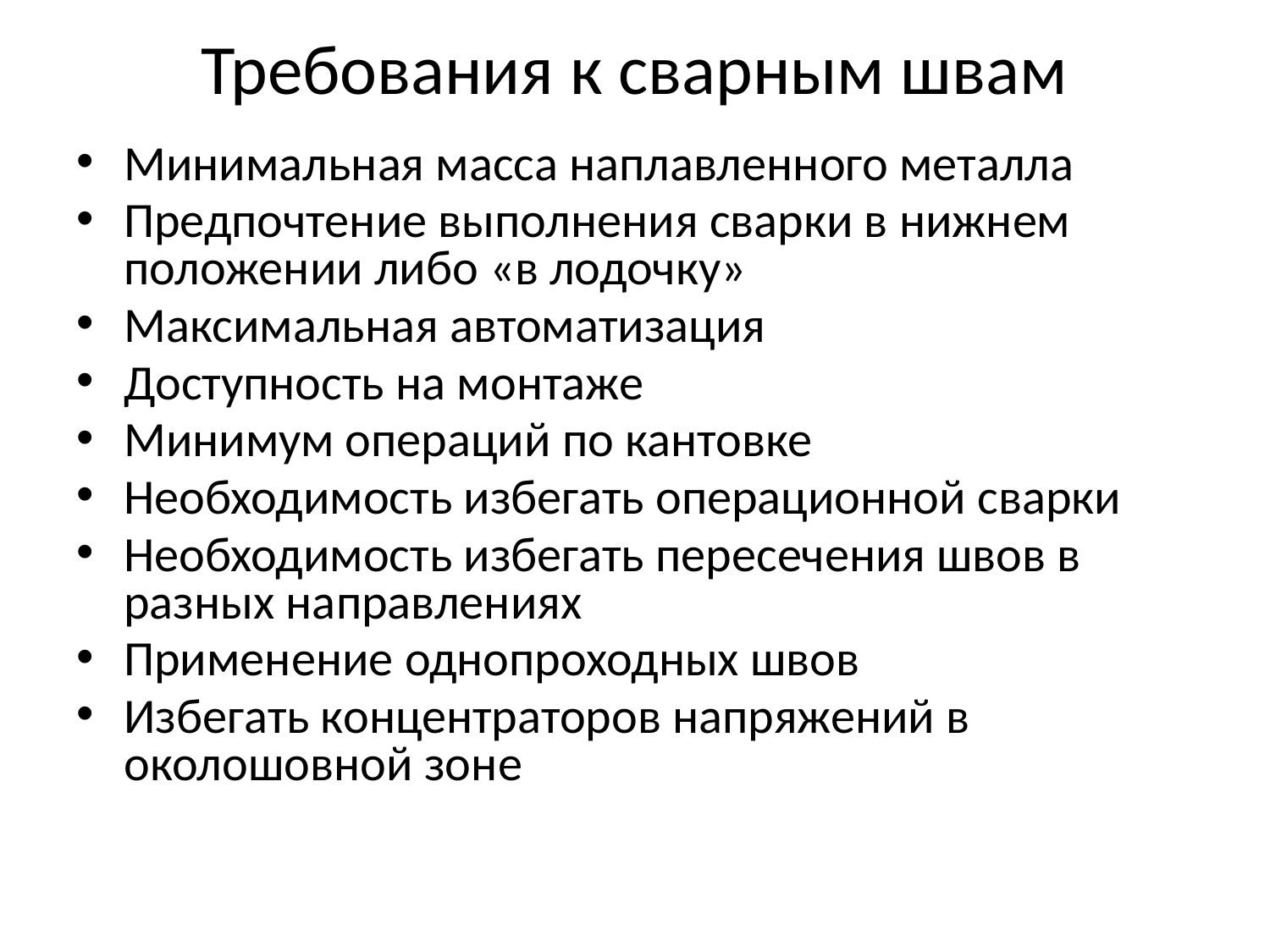

Требования к сварным швам
Минимальная масса наплавленного металла
Предпочтение выполнения сварки в нижнем положении либо «в лодочку»
Максимальная автоматизация
Доступность на монтаже
Минимум операций по кантовке
Необходимость избегать операционной сварки
Необходимость избегать пересечения швов в разных направлениях
Применение однопроходных швов
Избегать концентраторов напряжений в околошовной зоне